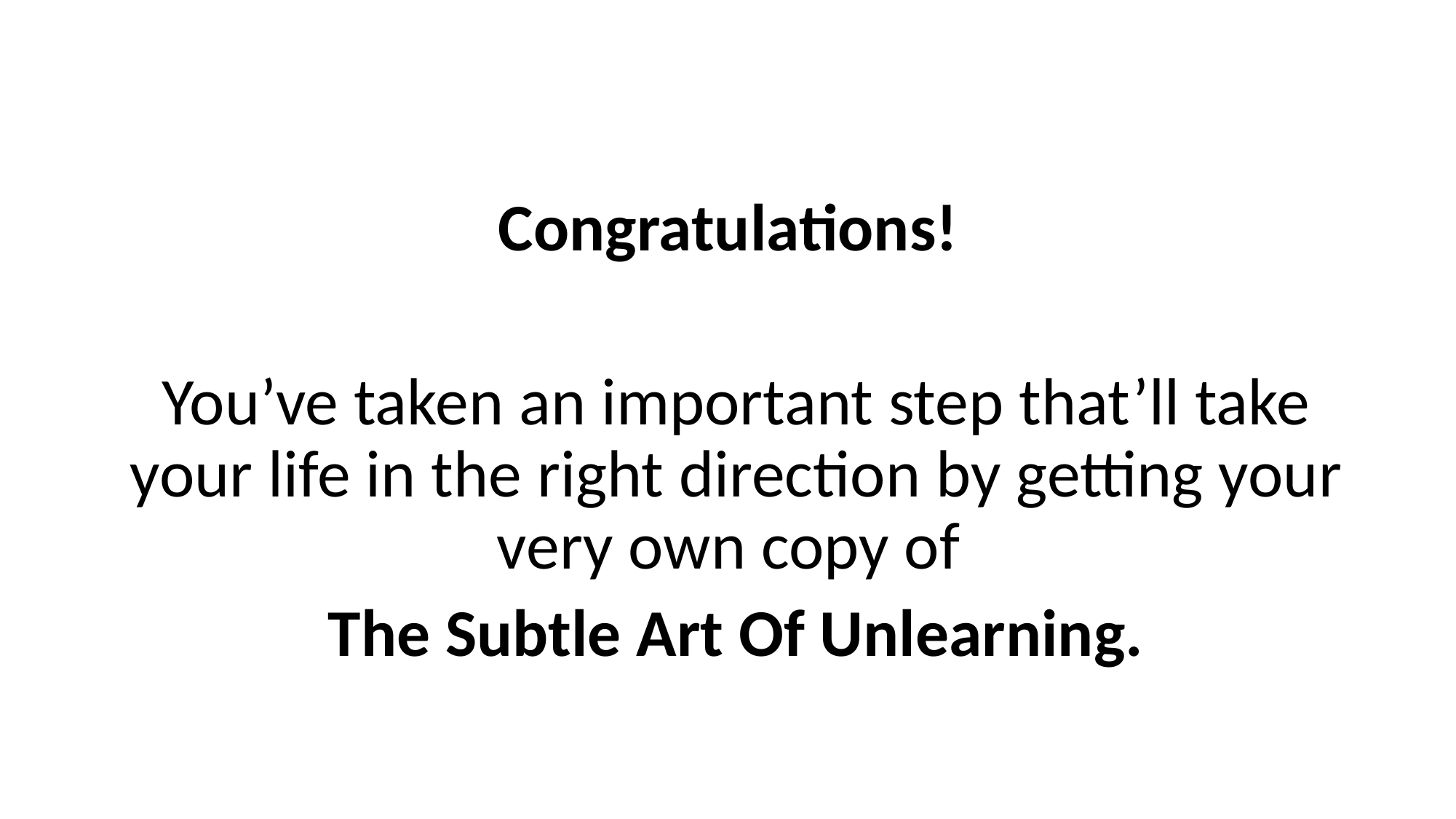

Congratulations!

You’ve taken an important step that’ll take your life in the right direction by getting your very own copy of
The Subtle Art Of Unlearning.